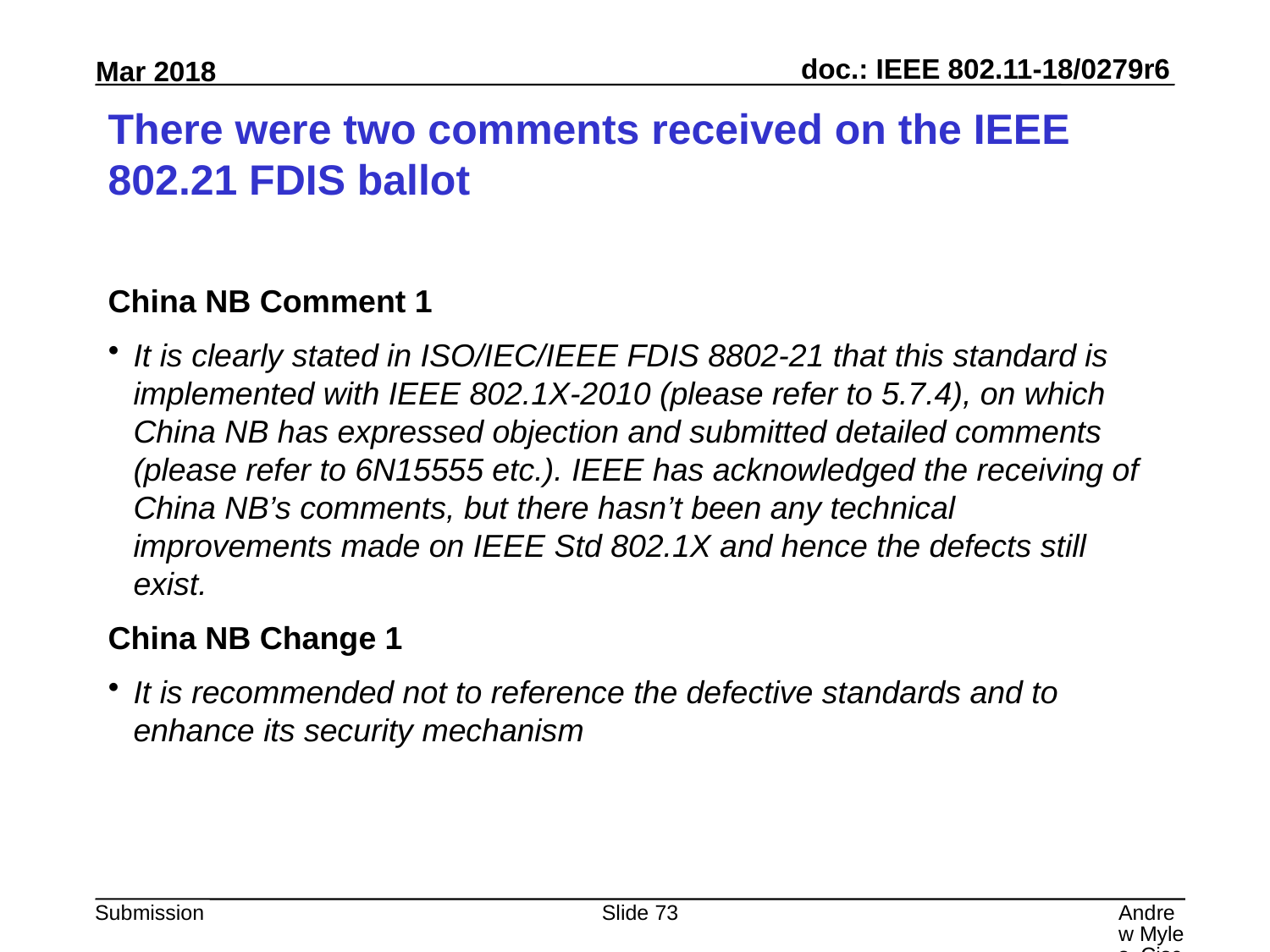

# There were two comments received on the IEEE 802.21 FDIS ballot
China NB Comment 1
It is clearly stated in ISO/IEC/IEEE FDIS 8802-21 that this standard is implemented with IEEE 802.1X-2010 (please refer to 5.7.4), on which China NB has expressed objection and submitted detailed comments (please refer to 6N15555 etc.). IEEE has acknowledged the receiving of China NB’s comments, but there hasn’t been any technical improvements made on IEEE Std 802.1X and hence the defects still exist.
China NB Change 1
It is recommended not to reference the defective standards and to enhance its security mechanism
Slide 73
Andrew Myles, Cisco